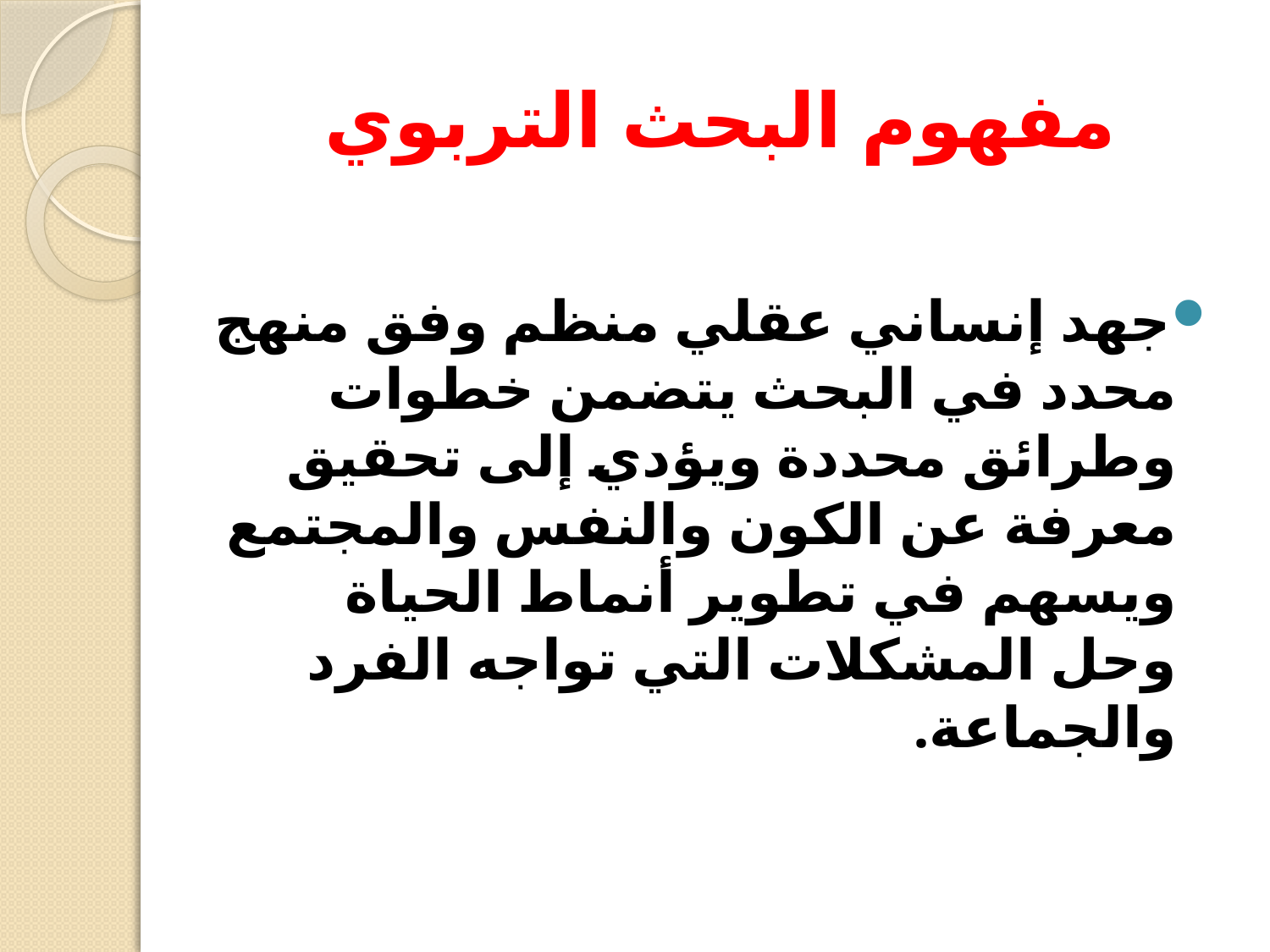

# مفهوم البحث التربوي

جهد إنساني عقلي منظم وفق منهج محدد في البحث يتضمن خطوات وطرائق محددة ويؤدي إلى تحقيق معرفة عن الكون والنفس والمجتمع ويسهم في تطوير أنماط الحياة وحل المشكلات التي تواجه الفرد والجماعة.